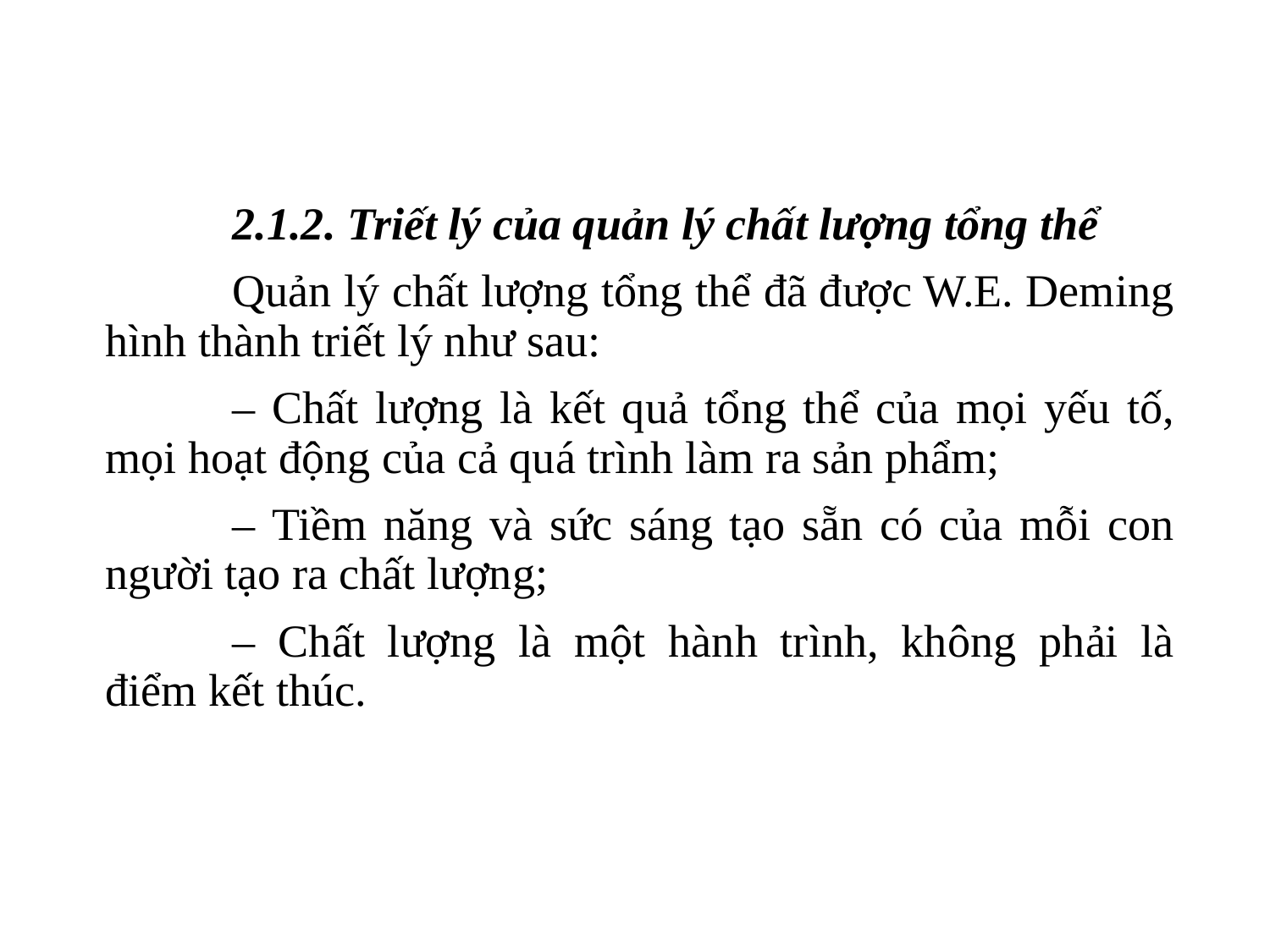

2.1.2. Triết lý của quản lý chất lượng tổng thể
	Quản lý chất lượng tổng thể đã được W.E. Deming hình thành triết lý như sau:
	– Chất l­ượng là kết quả tổng thể của mọi yếu tố, mọi hoạt động của cả quá trình làm ra sản phẩm;
	– Tiềm năng và sức sáng tạo sẵn có của mỗi con ng­ười tạo ra chất l­ượng;
	– Chất l­ượng là một hành trình, không phải là điểm kết thúc.